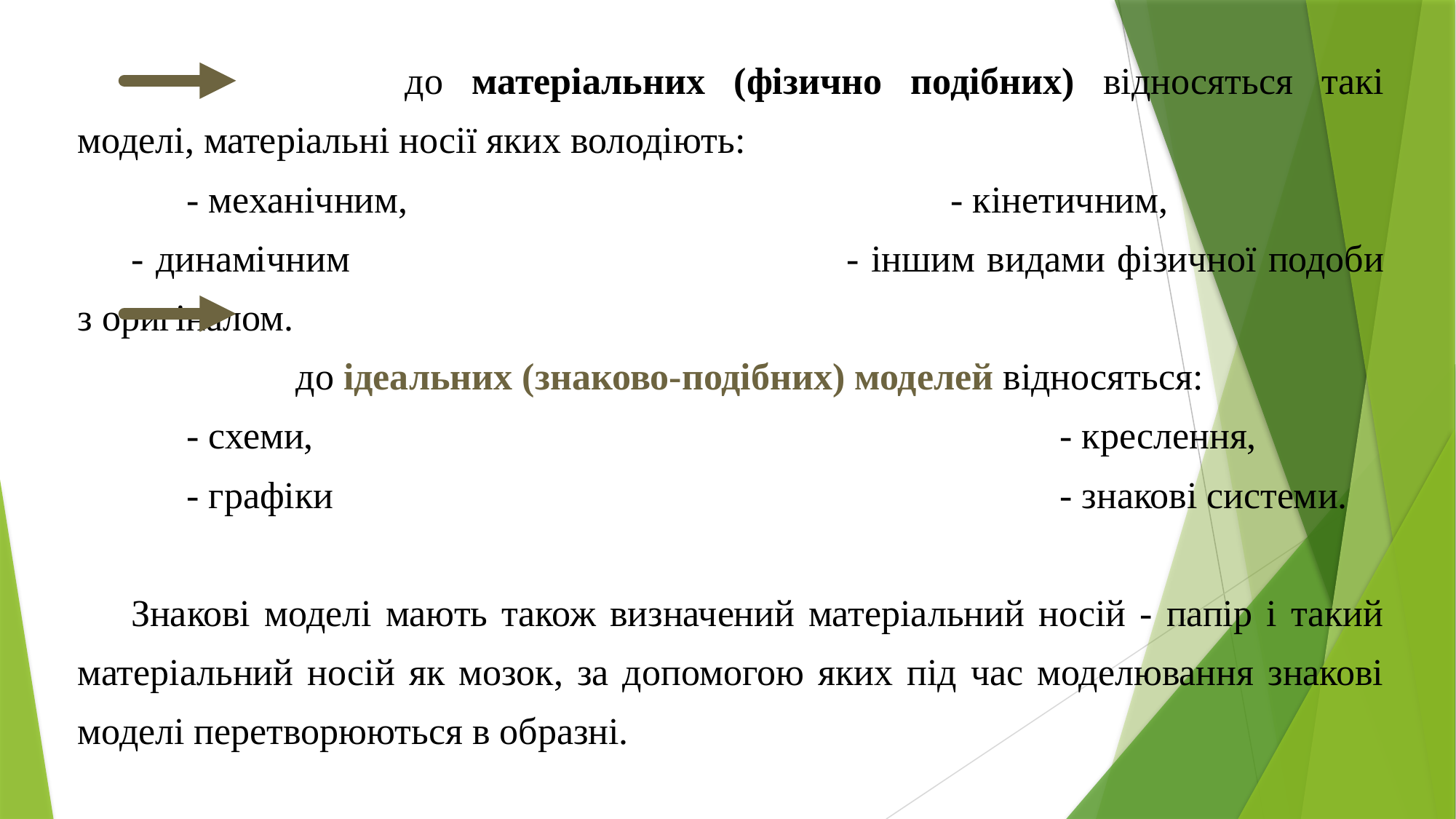

до матеріальних (фізично подібних) відносяться такі моделі, матеріальні носії яких володіють:
	- механічним, 					- кінетичним,
- динамічним 					- іншим видами фізичної подоби з оригіналом.
      	до ідеальних (знаково-подібних) моделей відносяться:
	- схеми, 							- креслення,
	- графіки 							- знакові системи.

Знакові моделі мають також визначений матеріальний носій - папір і такий матеріальний носій як мозок, за допомогою яких під час моделювання знакові моделі перетворюються в образні.